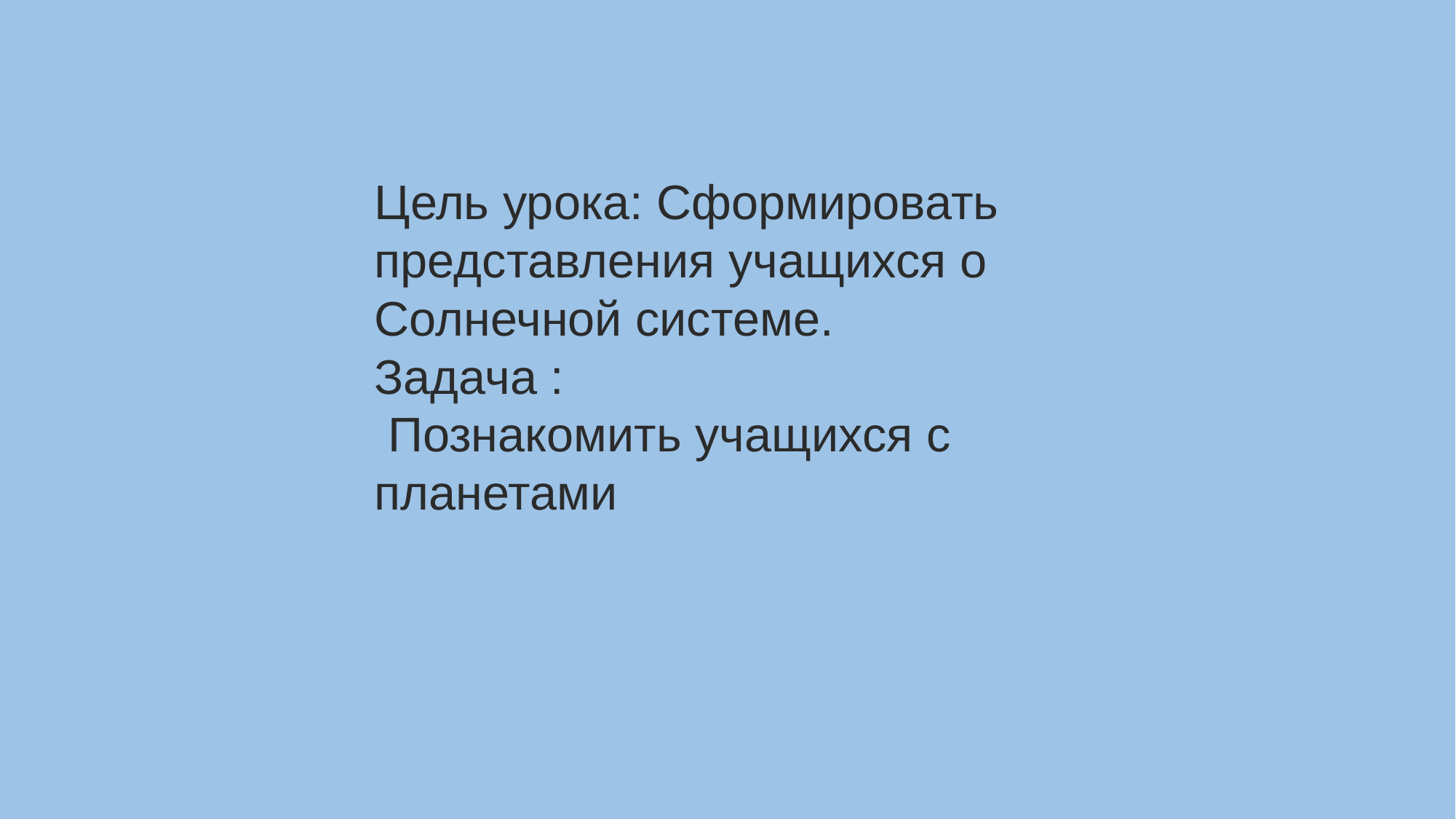

Цель урока: Сформировать представления учащихся о Солнечной системе.
Задача :
 Познакомить учащихся с планетами